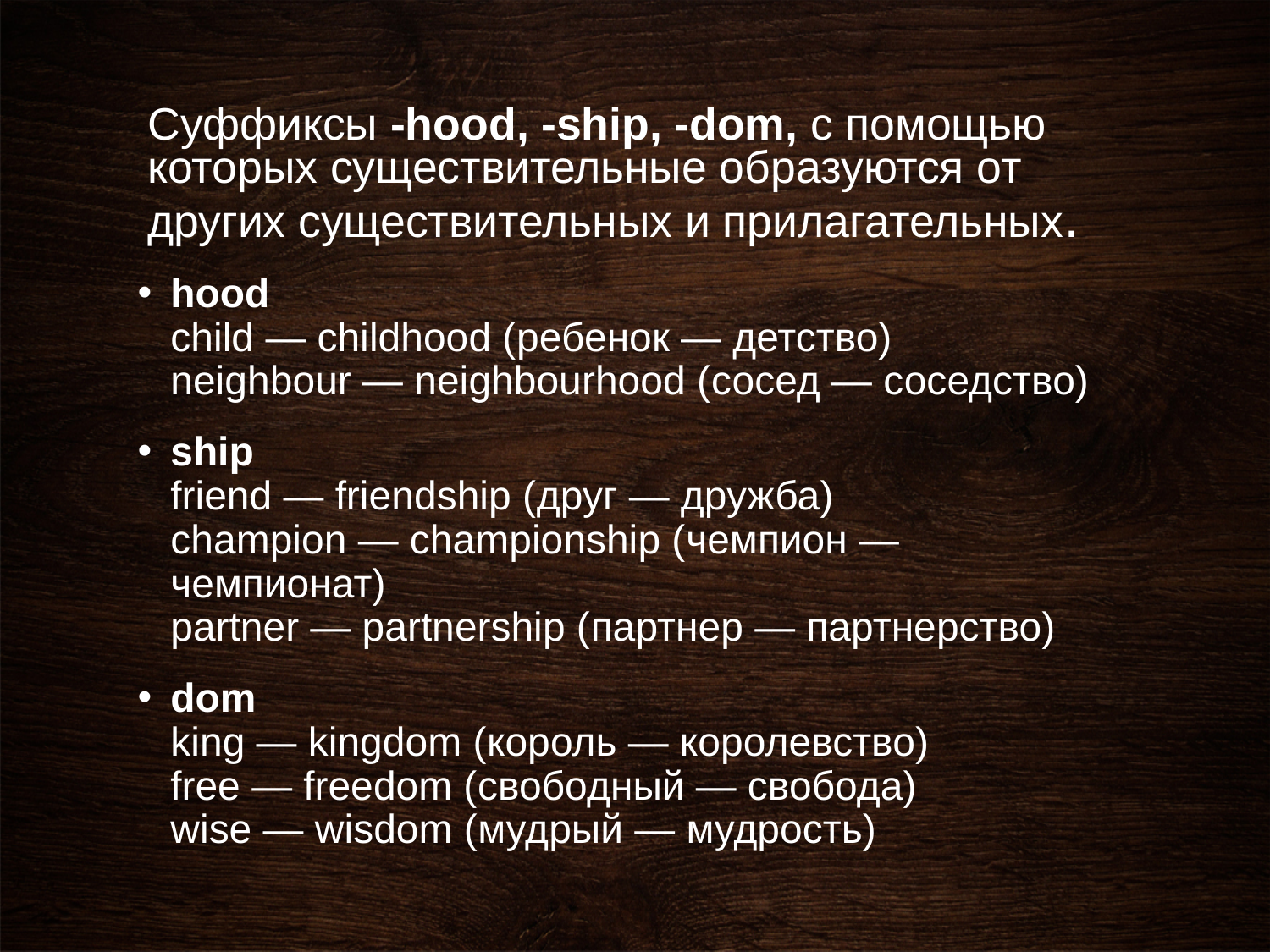

# Суффиксы -hood, -ship, -dom, с помощью которых существительные образуются от других существительных и прилагательных.
hood
child — childhood (ребенок — детство)
neighbour — neighbourhood (сосед — соседство)
ship
friend — friendship (друг — дружба)
champion — championship (чемпион — чемпионат)
partner — partnership (партнер — партнерство)
dom
king — kingdom (король — королевство)
free — freedom (свободный — свобода)
wise — wisdom (мудрый — мудрость)